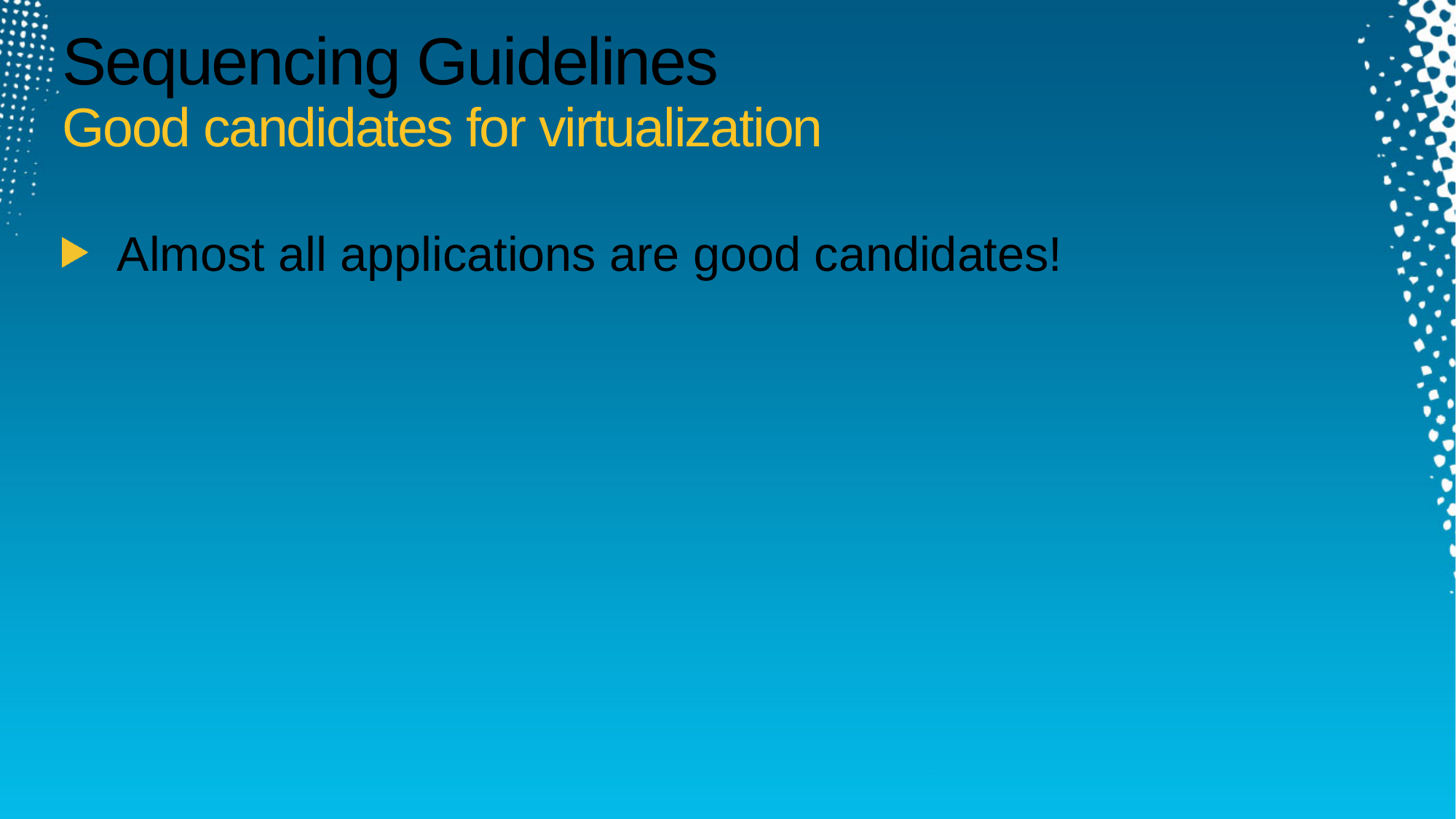

# Sequencing Guidelines Good candidates for virtualization
Almost all applications are good candidates!